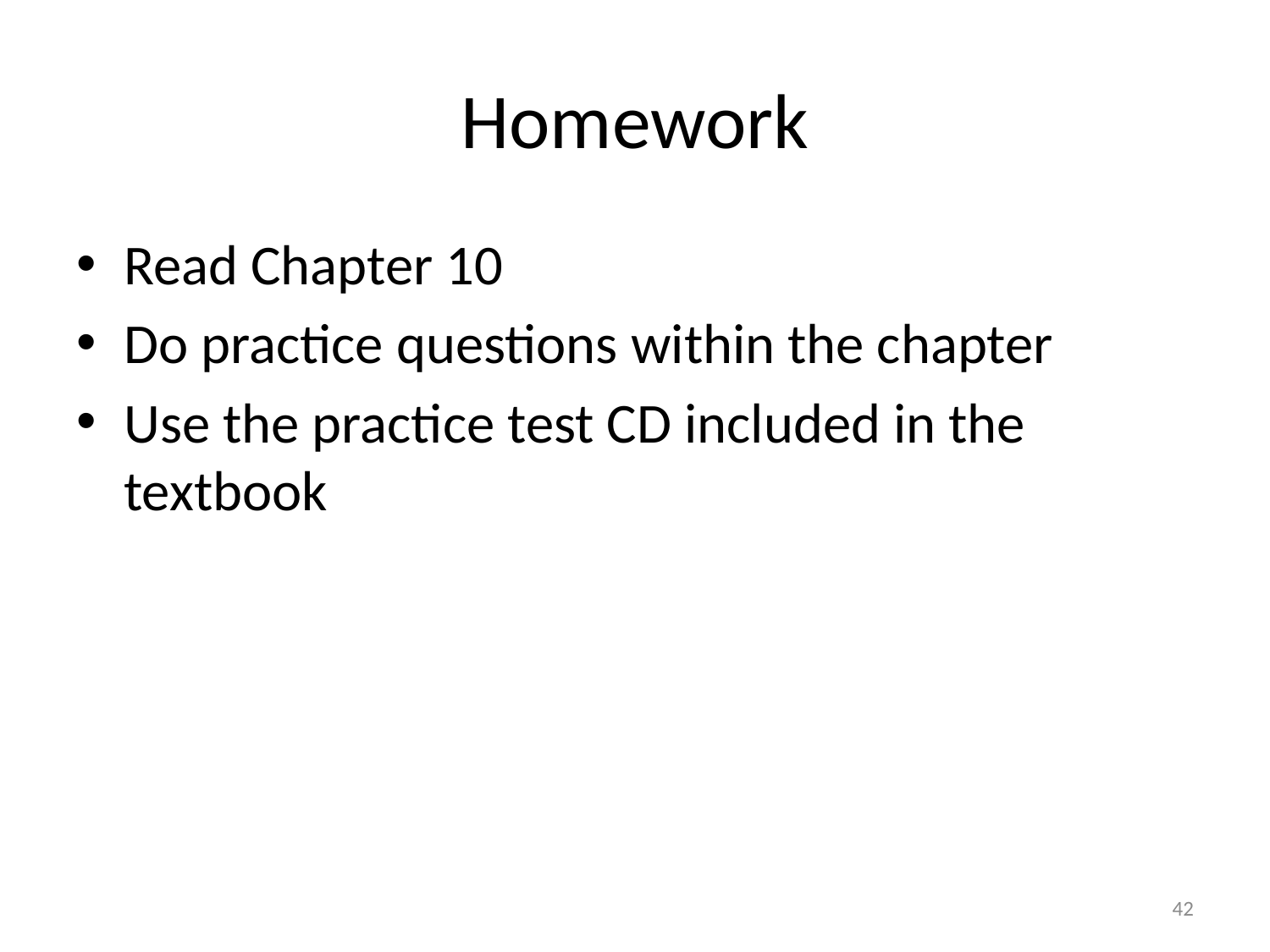

# Homework
Read Chapter 10
Do practice questions within the chapter
Use the practice test CD included in the textbook
42